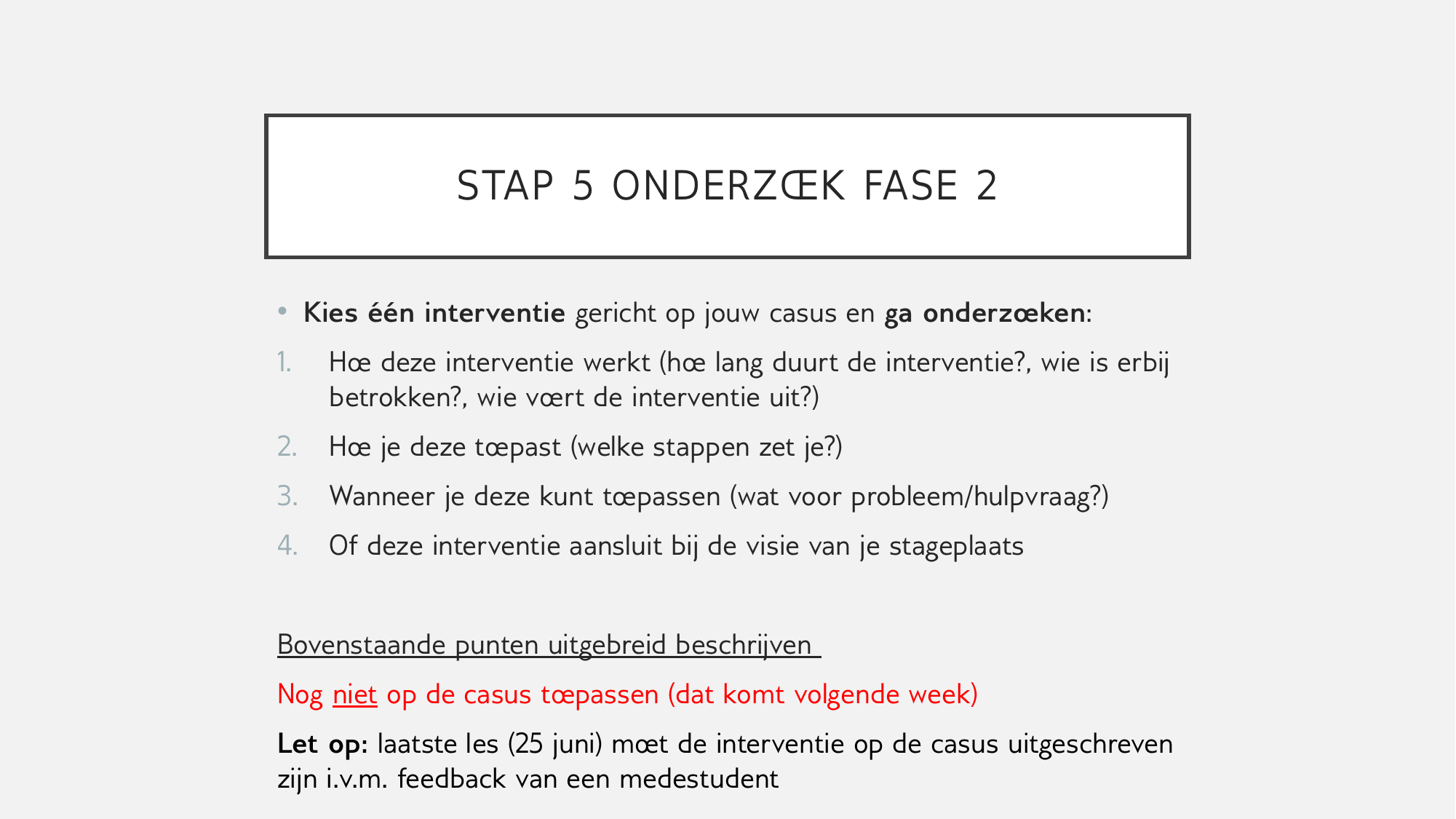

# Stap 5 onderzoek fase 2
Kies één interventie gericht op jouw casus en ga onderzoeken:
Hoe deze interventie werkt (hoe lang duurt de interventie?, wie is erbij betrokken?, wie voert de interventie uit?)
Hoe je deze toepast (welke stappen zet je?)
Wanneer je deze kunt toepassen (wat voor probleem/hulpvraag?)
Of deze interventie aansluit bij de visie van je stageplaats

Bovenstaande punten uitgebreid beschrijven
Nog niet op de casus toepassen (dat komt volgende week)
Let op: laatste les (25 juni) moet de interventie op de casus uitgeschreven zijn i.v.m. feedback van een medestudent